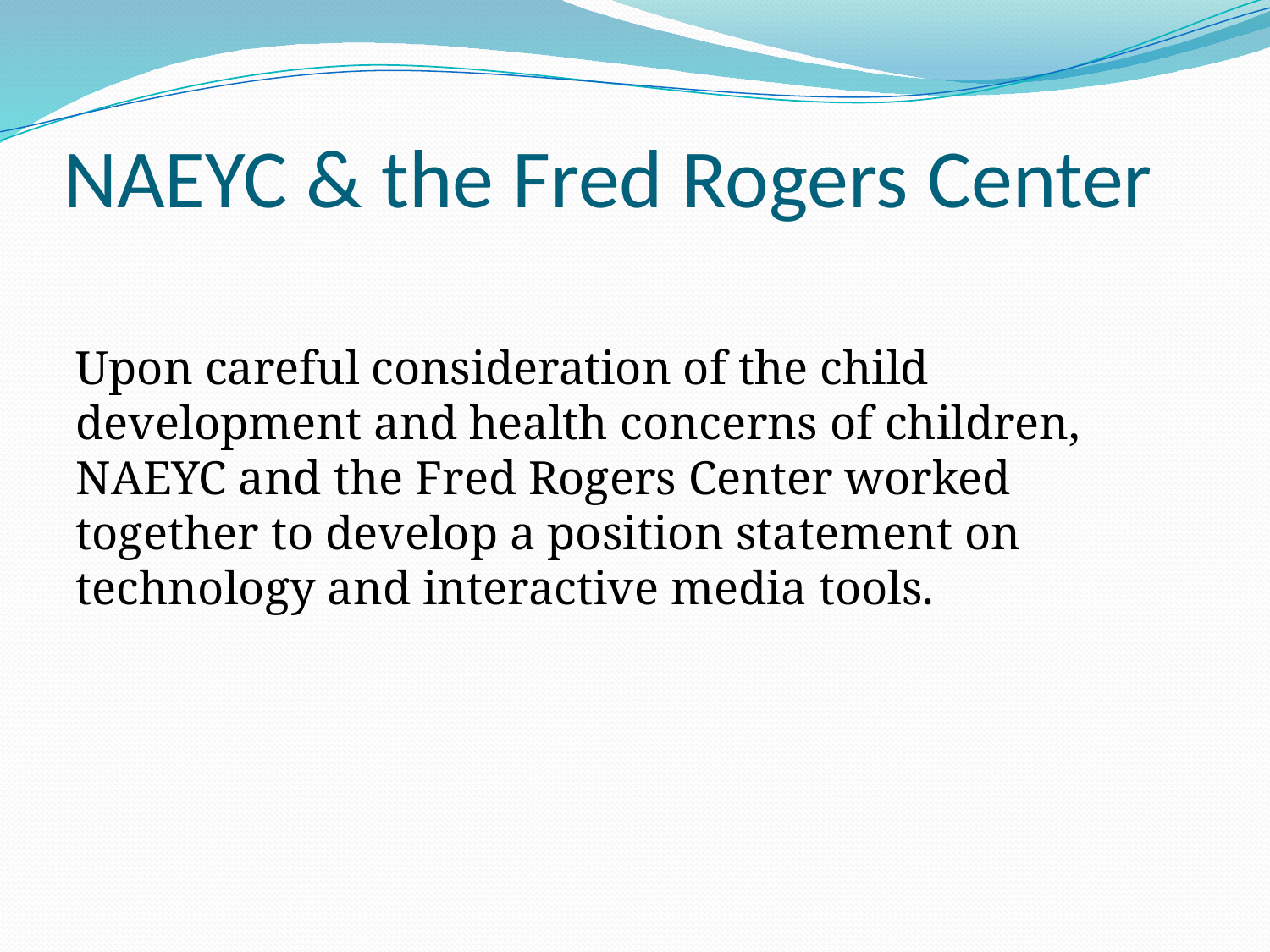

# NAEYC & the Fred Rogers Center

Upon careful consideration of the child development and health concerns of children, NAEYC and the Fred Rogers Center worked together to develop a position statement on technology and interactive media tools.